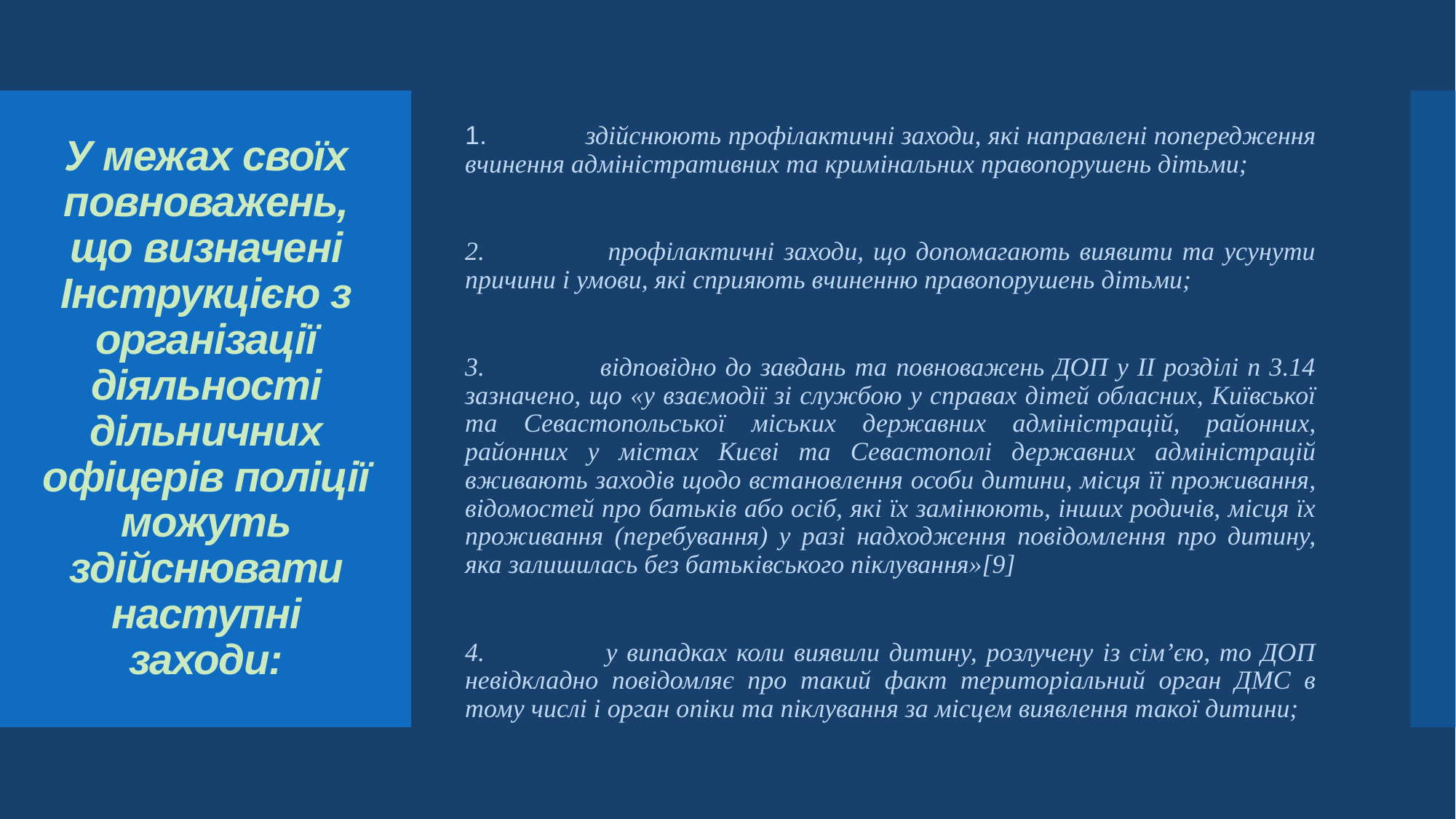

1.             здійснюють профілактичні заходи, які направлені попередження вчинення адміністративних та кримінальних правопорушень дітьми;

2.             профілактичні заходи, що допомагають виявити та усунути причини і умови, які сприяють вчиненню правопорушень дітьми;

3.             відповідно до завдань та повноважень ДОП у ІІ розділі п 3.14 зазначено, що «у взаємодії зі службою у справах дітей обласних, Київської та Севастопольської міських державних адміністрацій, районних, районних у містах Києві та Севастополі державних адміністрацій вживають заходів щодо встановлення особи дитини, місця її проживання, відомостей про батьків або осіб, які їх замінюють, інших родичів, місця їх проживання (перебування) у разі надходження повідомлення про дитину, яка залишилась без батьківського піклування»[9]

4.             у випадках коли виявили дитину, розлучену із сім’єю, то ДОП невідкладно повідомляє про такий факт територіальний орган ДМС в тому числі і орган опіки та піклування за місцем виявлення такої дитини;

# У межах своїх повноважень, що визначені Інструкцією з організації діяльності дільничних офіцерів поліції можуть здійснювати наступні заходи: